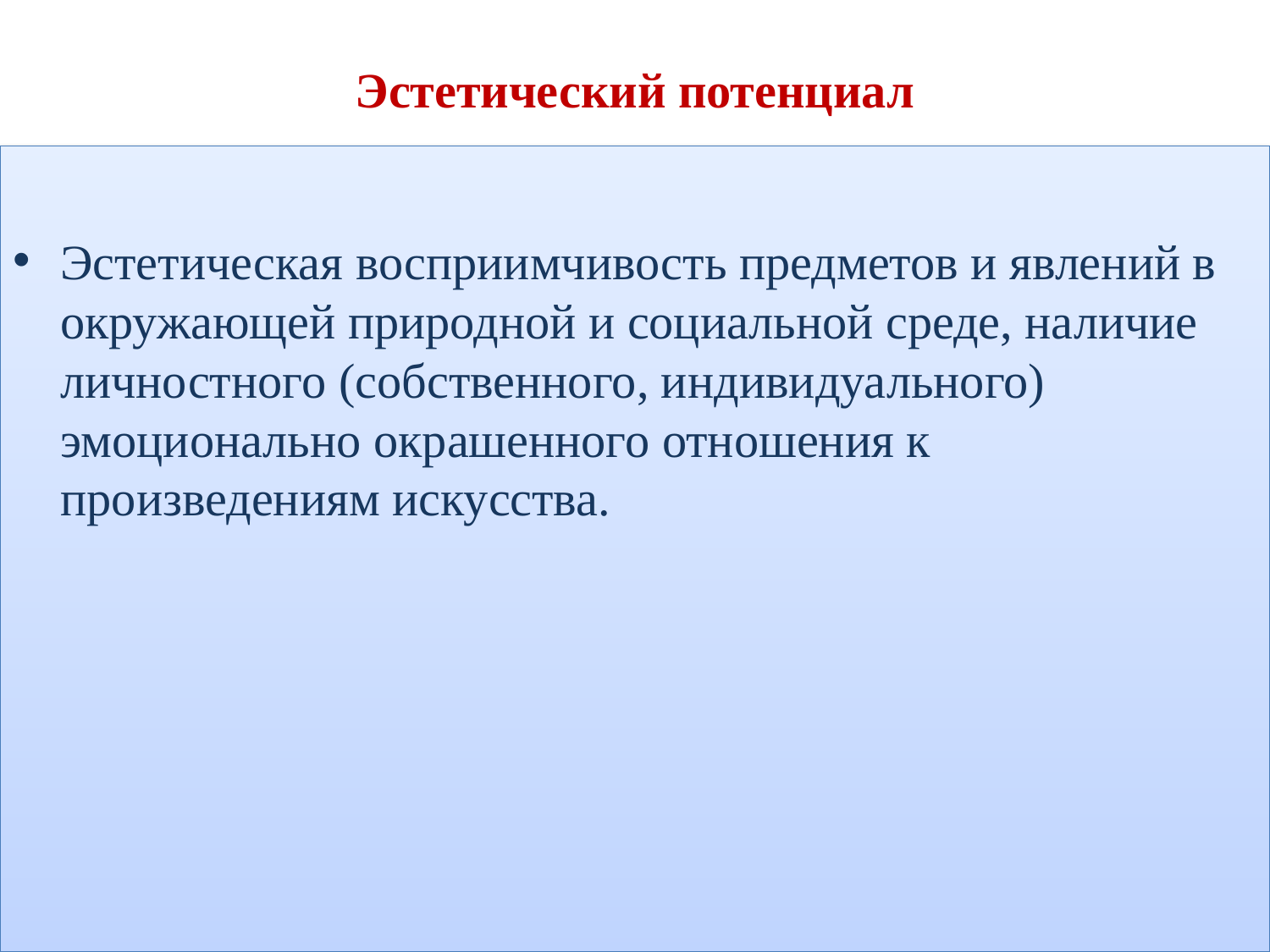

# Эстетический потенциал

Эстетическая восприимчивость предметов и явлений в окружающей природной и социальной среде, наличие личностного (собственного, индивидуального) эмоционально окрашенного отношения к произведениям искусства.